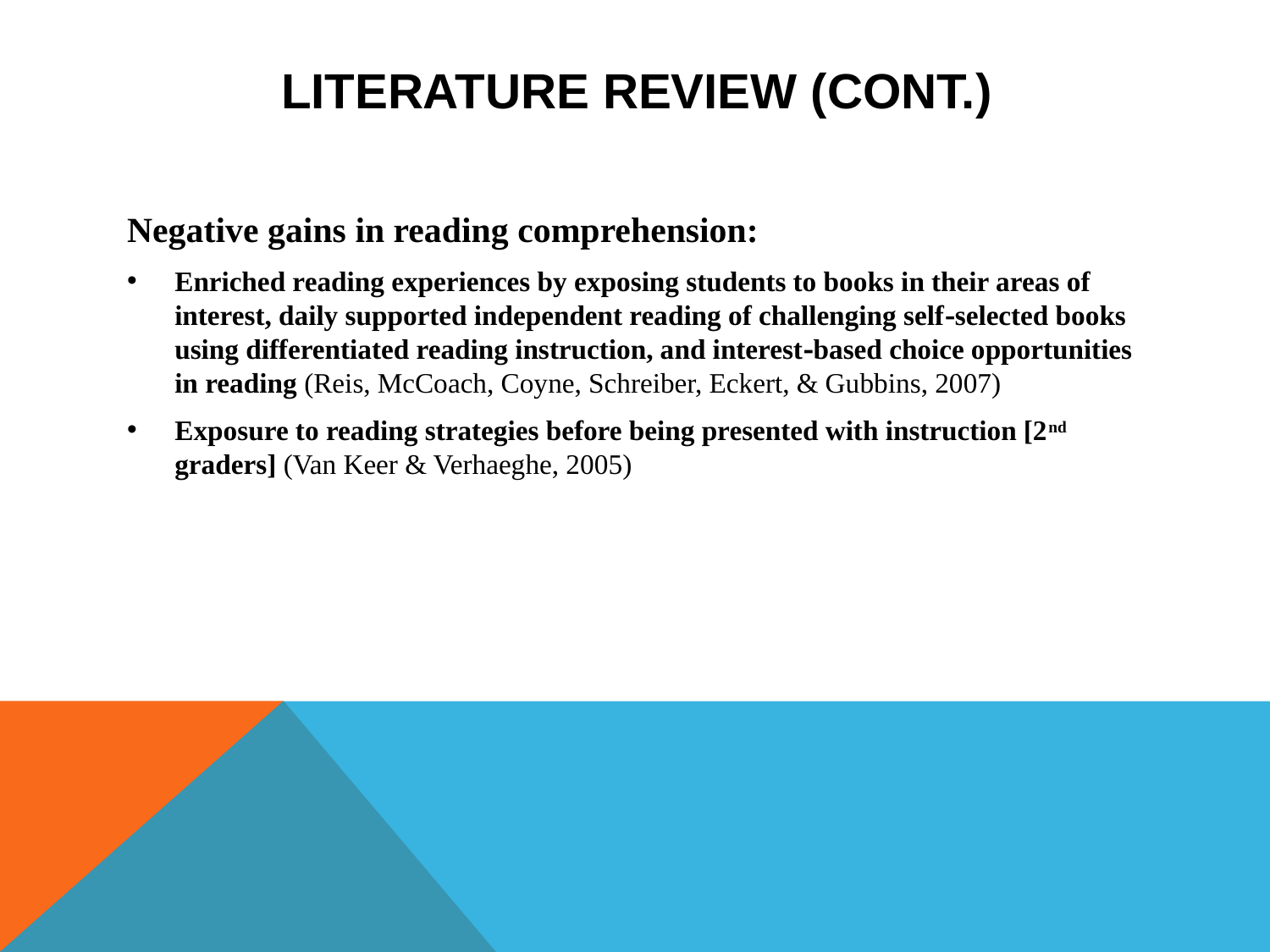

# Literature Review (Cont.)

Negative gains in reading comprehension:
Enriched reading experiences by exposing students to books in their areas of interest, daily supported independent reading of challenging self‐selected books using differentiated reading instruction, and interest‐based choice opportunities in reading (Reis, McCoach, Coyne, Schreiber, Eckert, & Gubbins, 2007)
Exposure to reading strategies before being presented with instruction [2nd graders] (Van Keer & Verhaeghe, 2005)